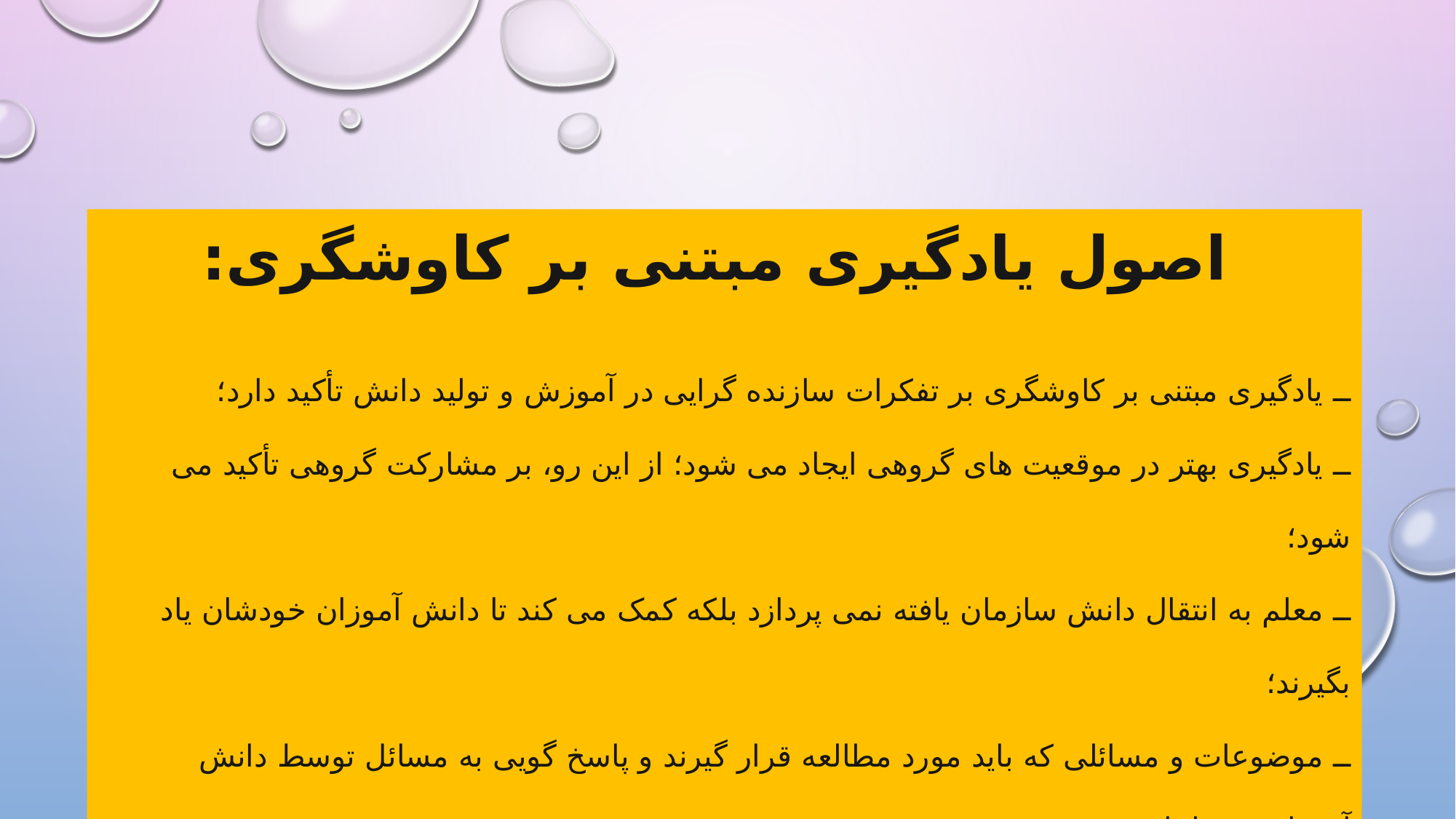

اصول يادگيری مبتنی بر کاوشگری:

ــ يادگيری مبتنی بر کاوشگری بر تفکرات سازنده گرايی در آموزش و توليد دانش تأکيد دارد؛
ــ يادگيری بهتر در موقعيت های گروهی ايجاد می شود؛ از اين رو، بر مشارکت گروهی تأکيد می شود؛
ــ معلم به انتقال دانش سازمان يافته نمی پردازد بلکه کمک می کند تا دانش آموزان خودشان ياد بگيرند؛
ــ موضوعات و مسائلی که بايد مورد مطالعه قرار گيرند و پاسخ گويی به مسائل توسط دانش آموزان و معلمان تعيين می شود